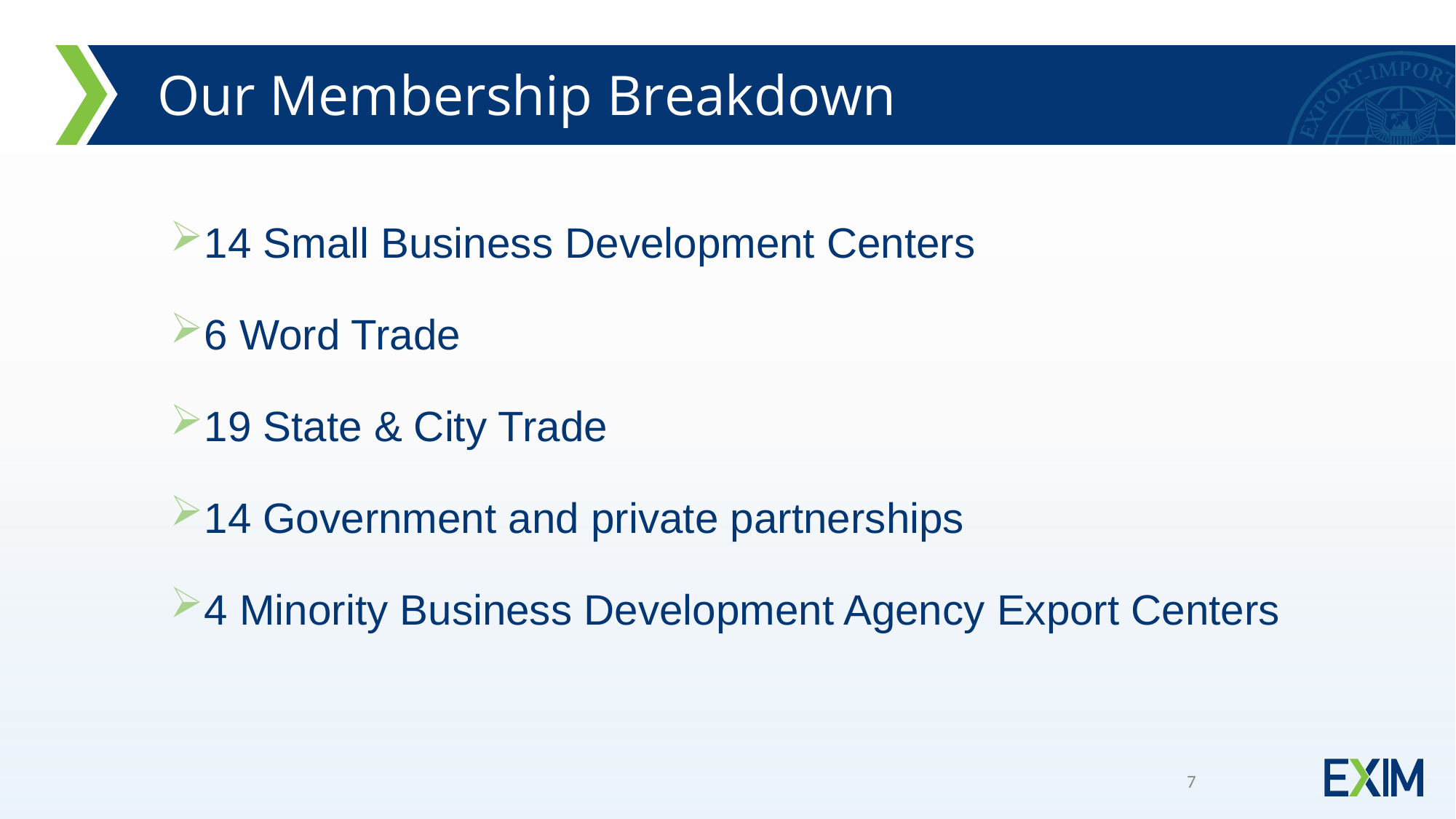

Our Membership Breakdown
14 Small Business Development Centers
6 Word Trade
19 State & City Trade
14 Government and private partnerships
4 Minority Business Development Agency Export Centers
7